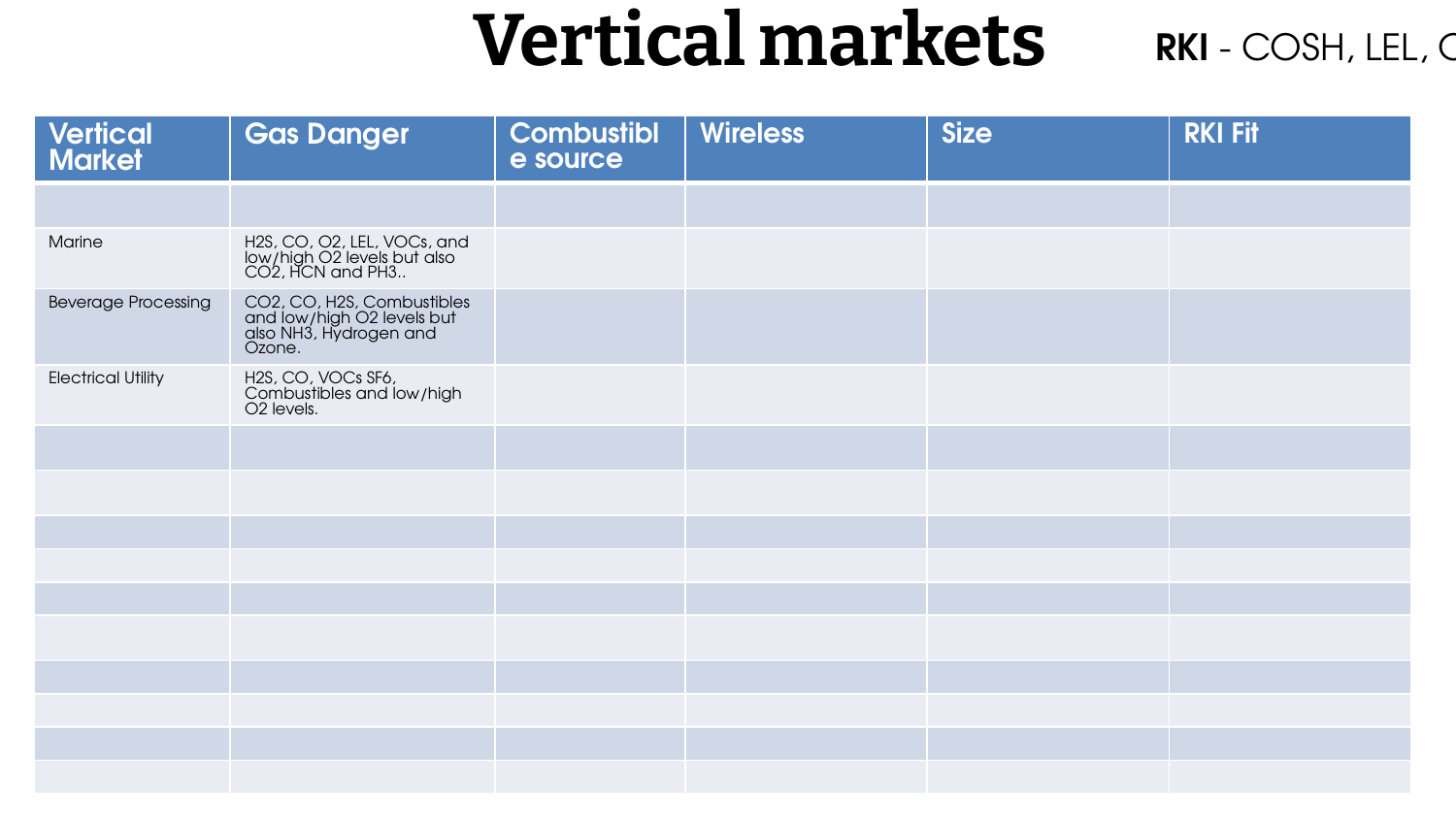

# Vertical markets
RKI - COSH, LEL, O2, HCN, NH3, NO2, PH3, SO2, CO2 %, CO2 PPM
| Vertical Market | Gas Danger | Combustible source | Wireless | Size | RKI Fit |
| --- | --- | --- | --- | --- | --- |
|  |  |  |  |  |  |
| Marine | H2S, CO, O2, LEL, VOCs, and low/high O2 levels but also CO2, HCN and PH3.. |  |  |  |  |
| Beverage Processing | CO2, CO, H2S, Combustibles and low/high O2 levels but also NH3, Hydrogen and Ozone. |  |  |  |  |
| Electrical Utility | H2S, CO, VOCs SF6, Combustibles and low/high O2 levels. |  |  |  |  |
|  |  |  |  |  |  |
|  |  |  |  |  |  |
|  |  |  |  |  |  |
|  |  |  |  |  |  |
|  |  |  |  |  |  |
|  |  |  |  |  |  |
|  |  |  |  |  |  |
|  |  |  |  |  |  |
|  |  |  |  |  |  |
|  |  |  |  |  |  |
www.rkiinstruments.com